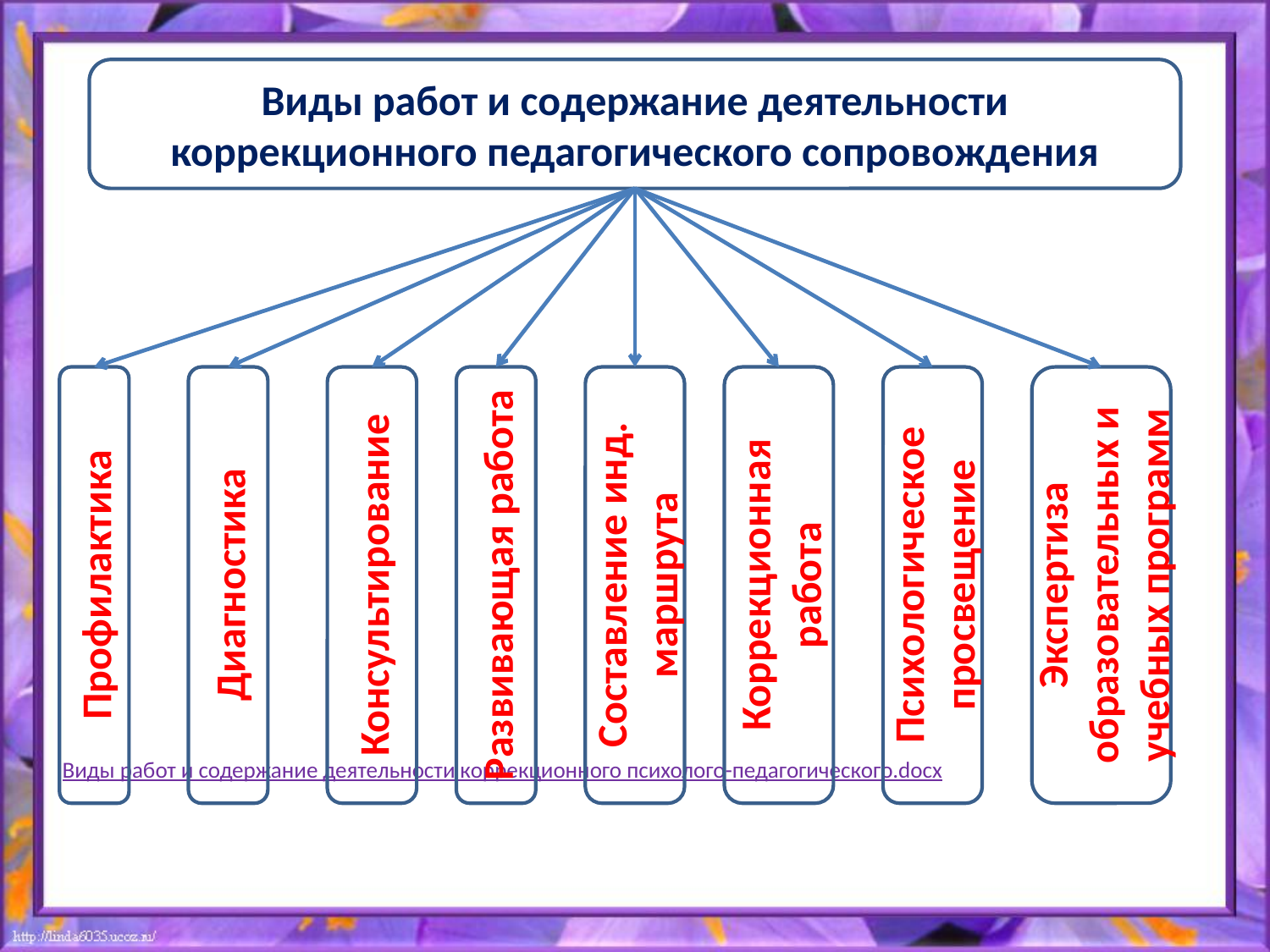

Виды работ и содержание деятельности коррекционного психолого-педагогического.docx
Виды работ и содержание деятельности коррекционного педагогического сопровождения

Профилактика
Диагностика
Консультирование
Развивающая работа
Составление инд. маршрута
Коррекционная работа
Психологическое просвещение
Экспертиза образовательных и учебных программ